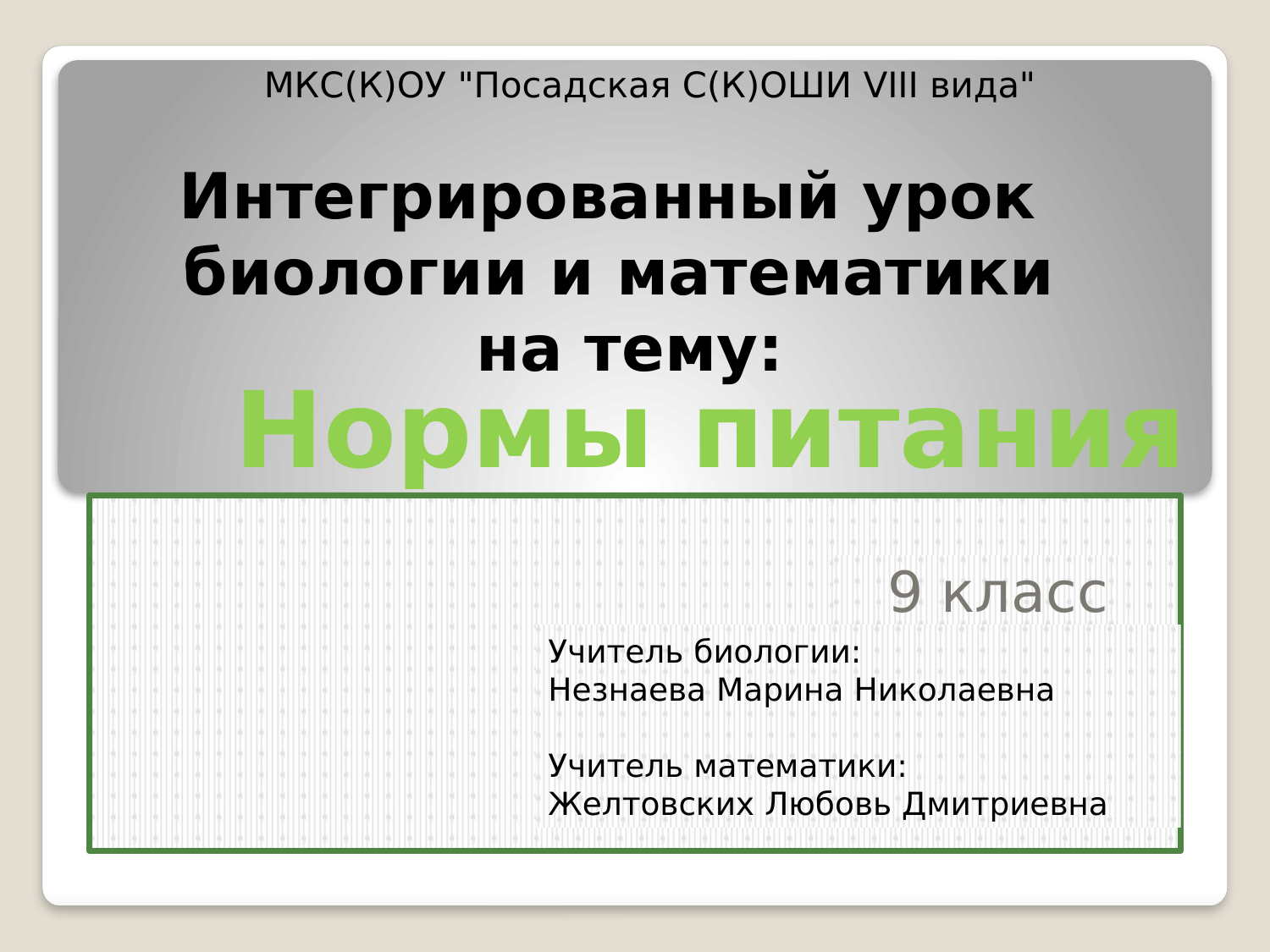

МКС(К)ОУ "Посадская С(К)ОШИ VIII вида"
Интегрированный урок
биологии и математики
на тему:
# Нормы питания

9 класс
Учитель биологии:
Незнаева Марина Николаевна

Учитель математики:
Желтовских Любовь Дмитриевна